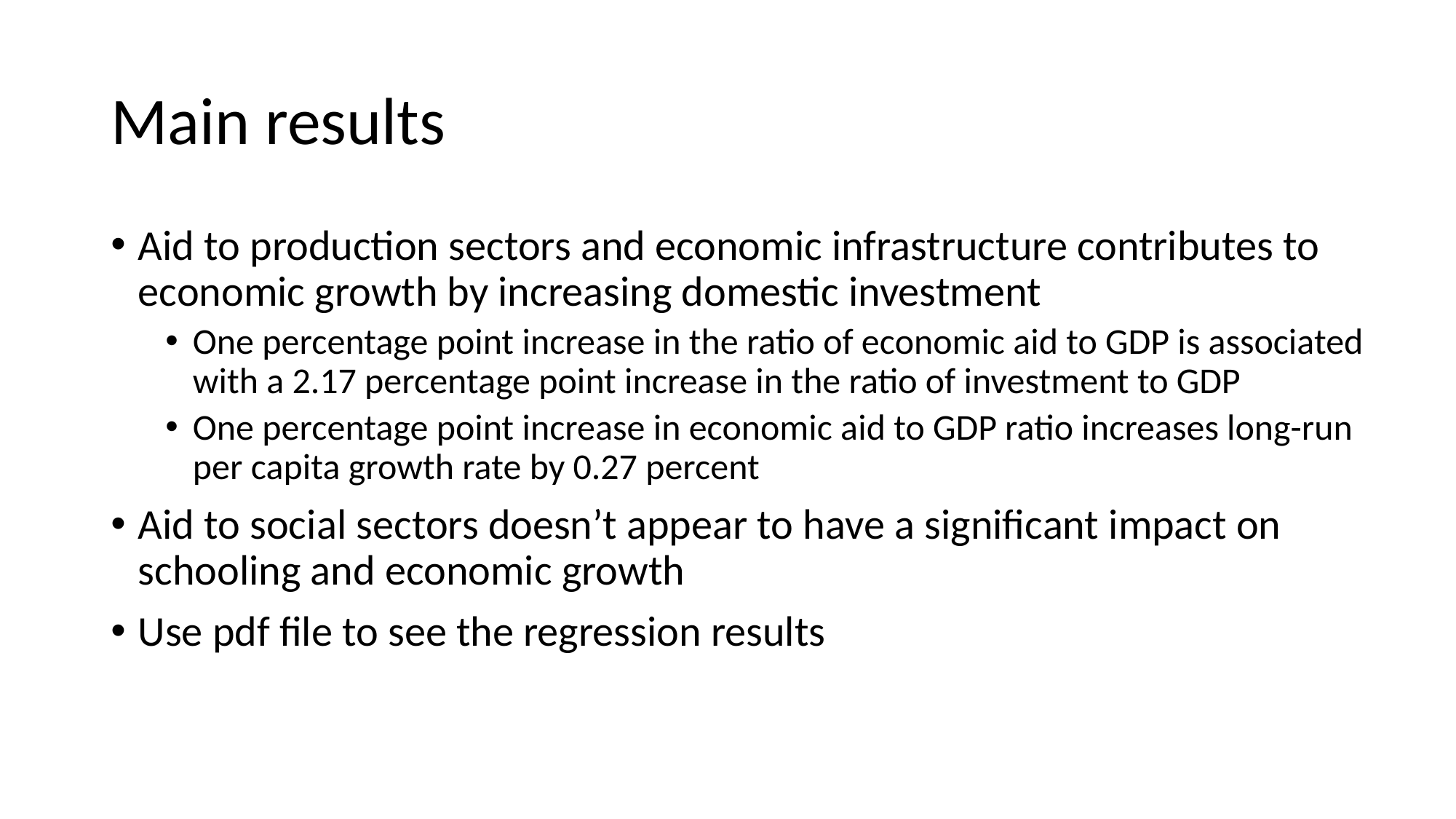

# Main results
Aid to production sectors and economic infrastructure contributes to economic growth by increasing domestic investment
One percentage point increase in the ratio of economic aid to GDP is associated with a 2.17 percentage point increase in the ratio of investment to GDP
One percentage point increase in economic aid to GDP ratio increases long-run per capita growth rate by 0.27 percent
Aid to social sectors doesn’t appear to have a significant impact on schooling and economic growth
Use pdf file to see the regression results